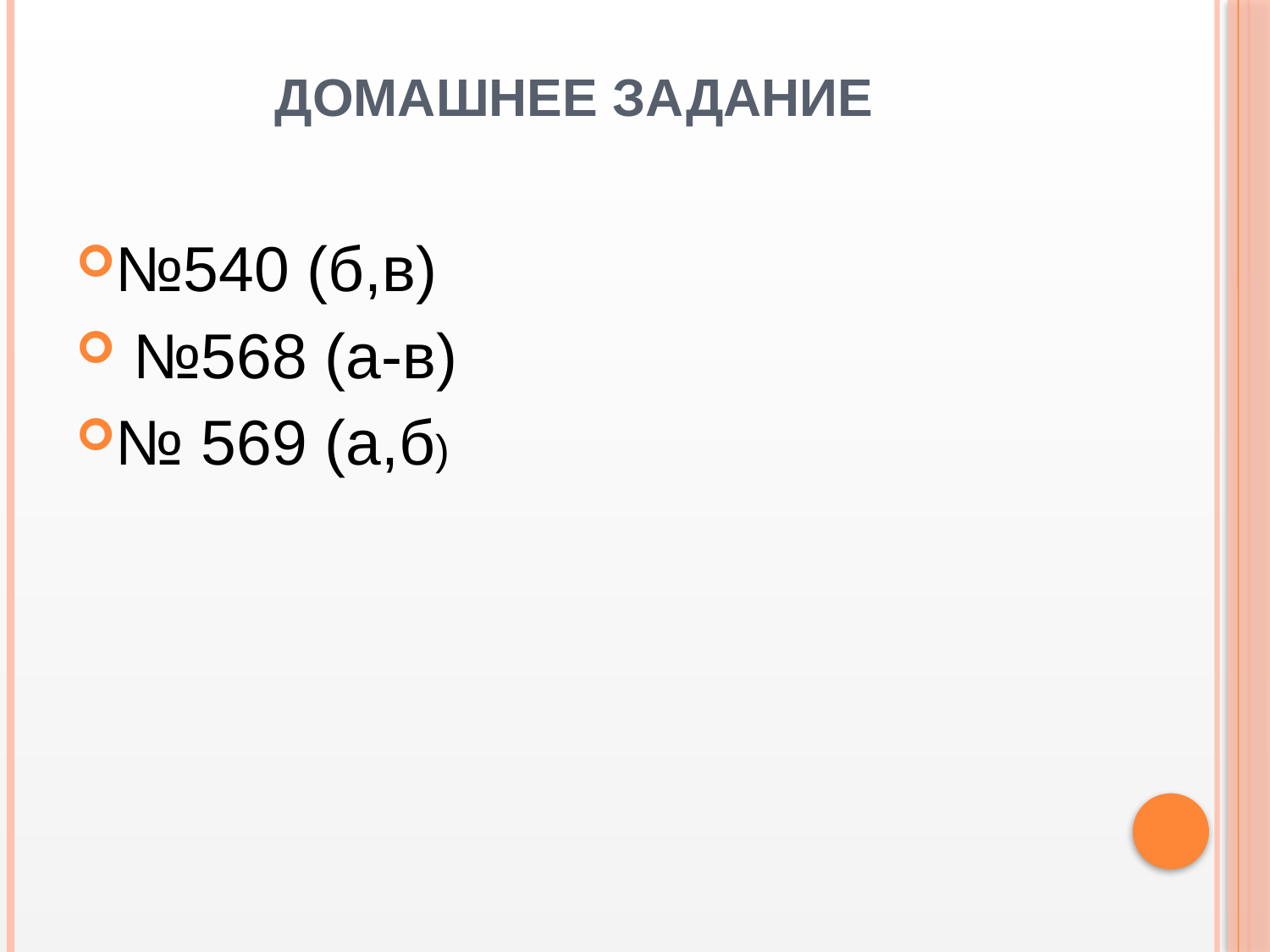

# Домашнее задание
№540 (б,в)
 №568 (а-в)
№ 569 (а,б)